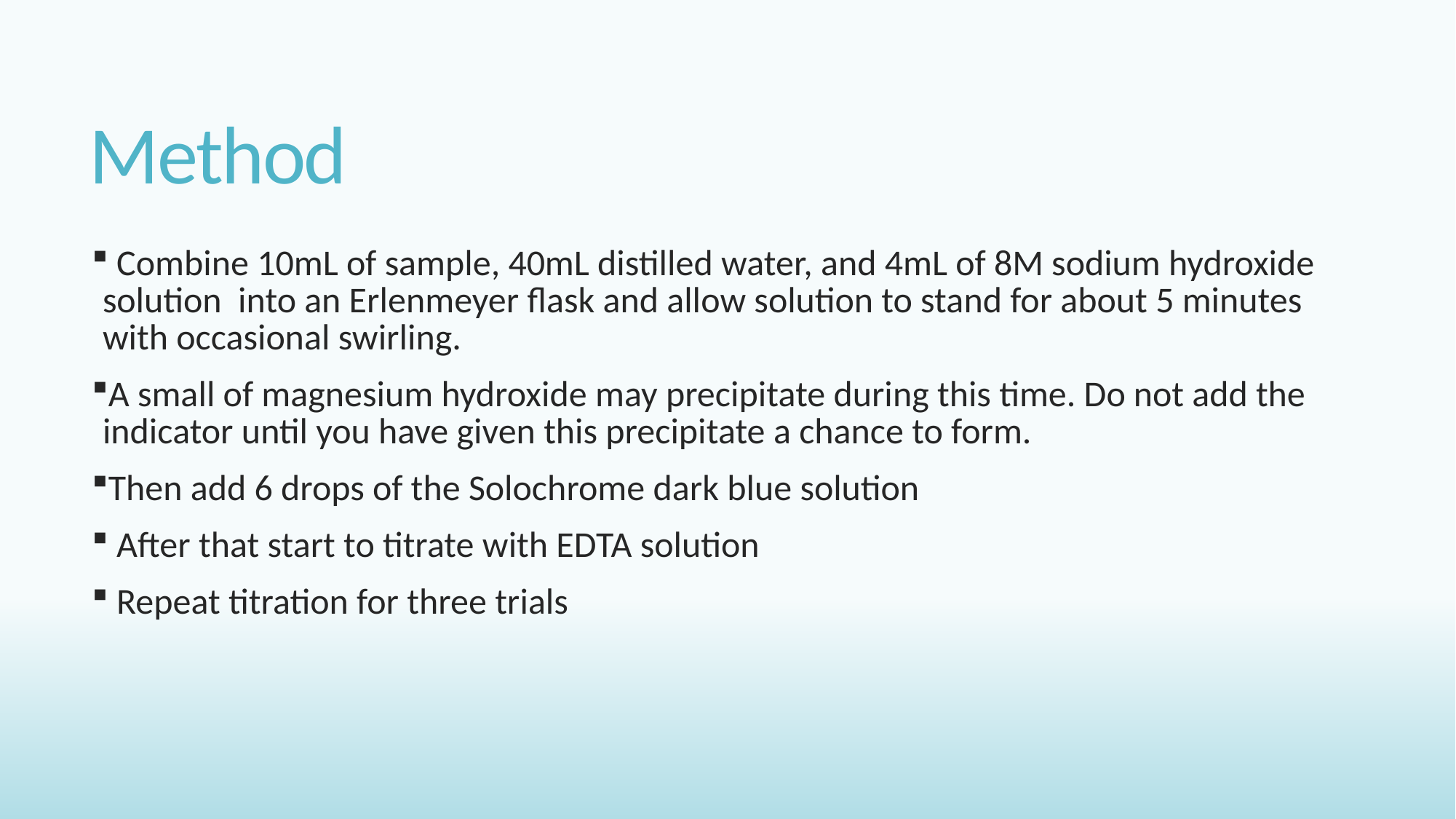

# Method
 Combine 10mL of sample, 40mL distilled water, and 4mL of 8M sodium hydroxide solution  into an Erlenmeyer flask and allow solution to stand for about 5 minutes with occasional swirling.
A small of magnesium hydroxide may precipitate during this time. Do not add the indicator until you have given this precipitate a chance to form.
Then add 6 drops of the Solochrome dark blue solution
 After that start to titrate with EDTA solution
 Repeat titration for three trials